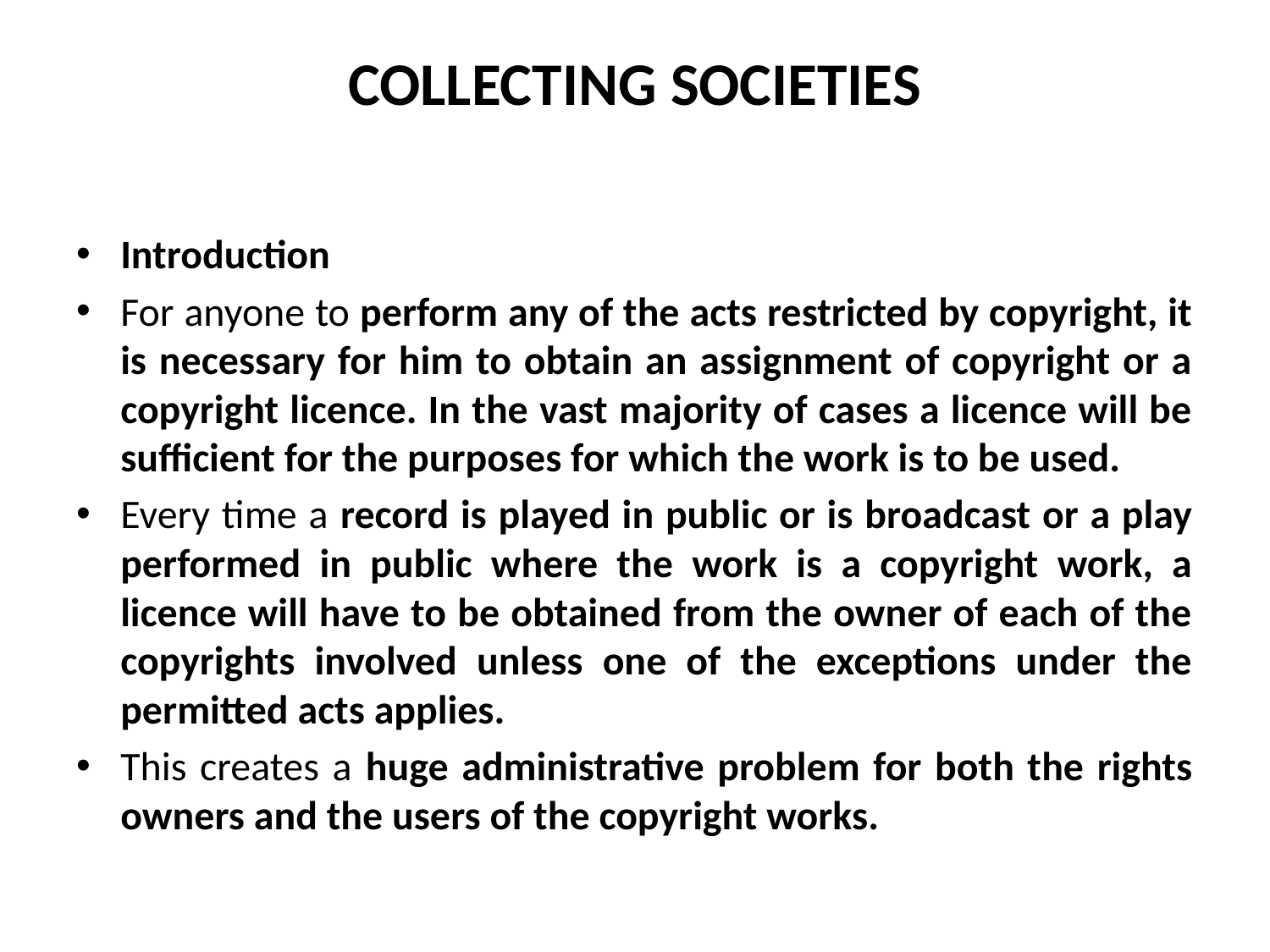

# COLLECTING SOCIETIES
Introduction
For anyone to perform any of the acts restricted by copyright, it is necessary for him to obtain an assignment of copyright or a copyright licence. In the vast majority of cases a licence will be sufficient for the purposes for which the work is to be used.
Every time a record is played in public or is broadcast or a play performed in public where the work is a copyright work, a licence will have to be obtained from the owner of each of the copyrights involved unless one of the exceptions under the permitted acts applies.
This creates a huge administrative problem for both the rights owners and the users of the copyright works.